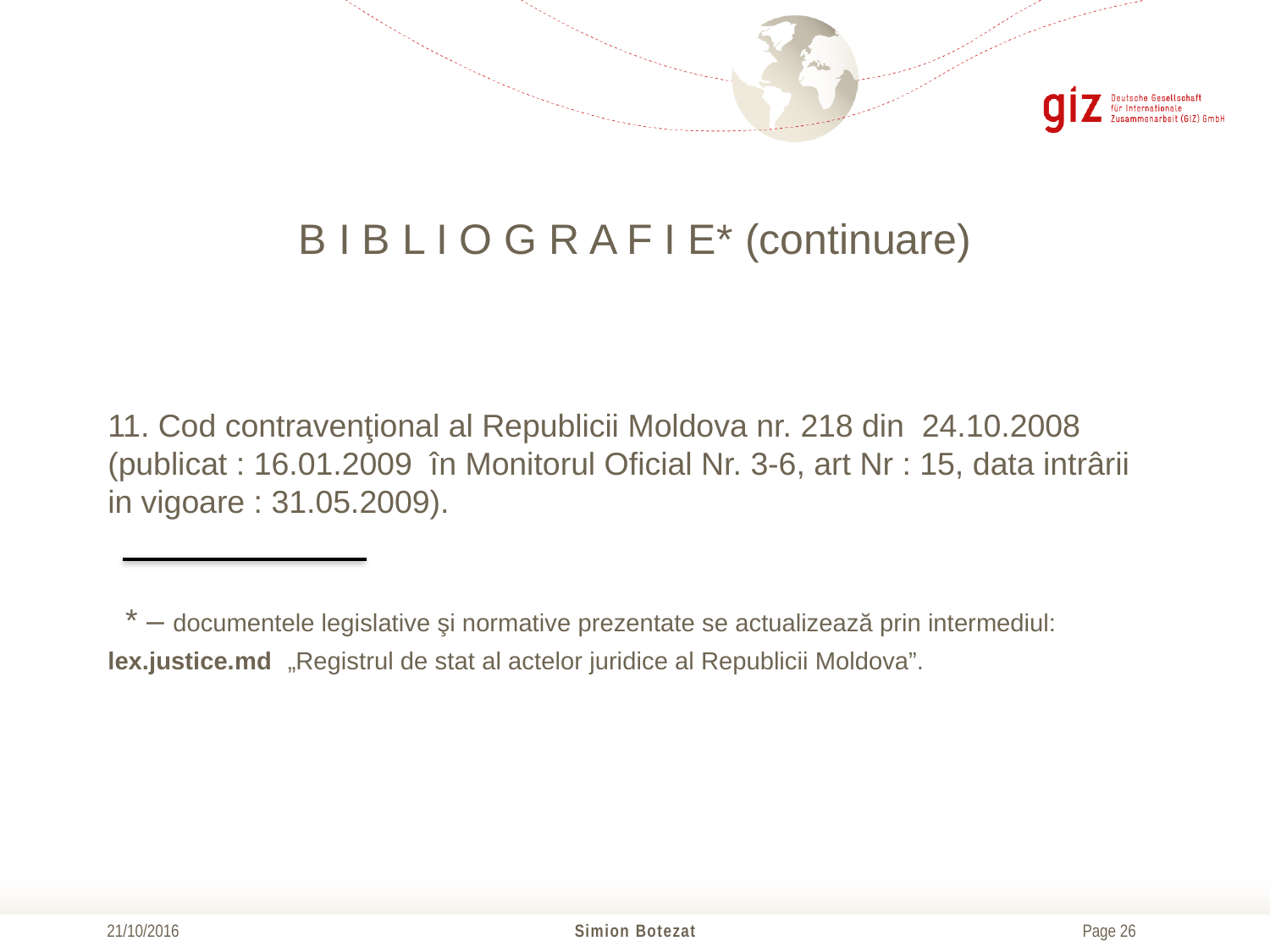

# B I B L I O G R A F I E* (continuare)

11. Cod contravenţional al Republicii Moldova nr. 218 din  24.10.2008 (publicat : 16.01.2009  în Monitorul Oficial Nr. 3-6, art Nr : 15, data intrârii in vigoare : 31.05.2009).

  * – documentele legislative şi normative prezentate se actualizează prin intermediul:         lex.justice.md  „Registrul de stat al actelor juridice al Republicii Moldova”.
21/10/2016
Simion Botezat